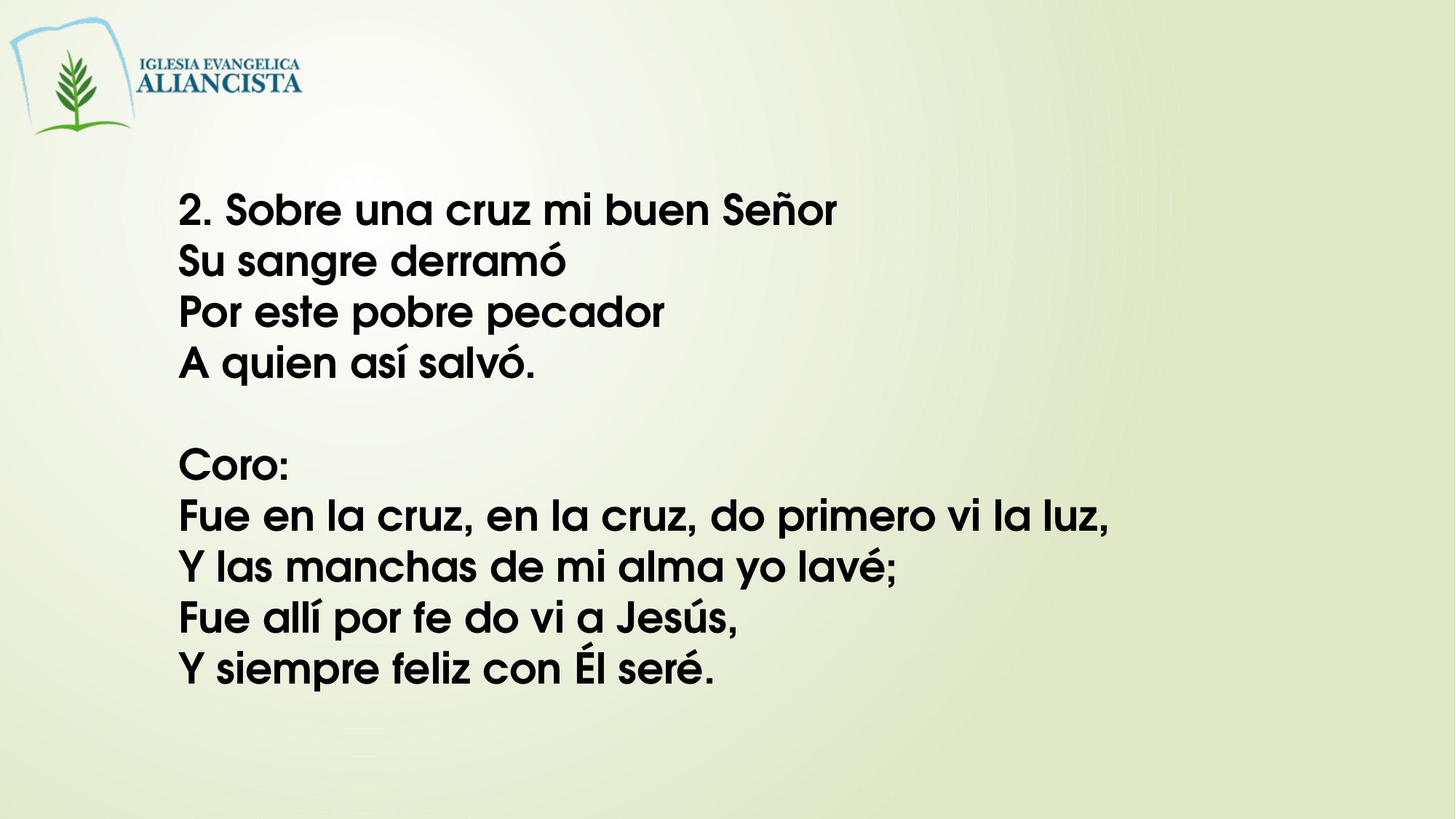

2. Sobre una cruz mi buen Señor
Su sangre derramó
Por este pobre pecador
A quien así salvó.

Coro:
Fue en la cruz, en la cruz, do primero vi la luz,
Y las manchas de mi alma yo lavé;
Fue allí por fe do vi a Jesús,
Y siempre feliz con Él seré.